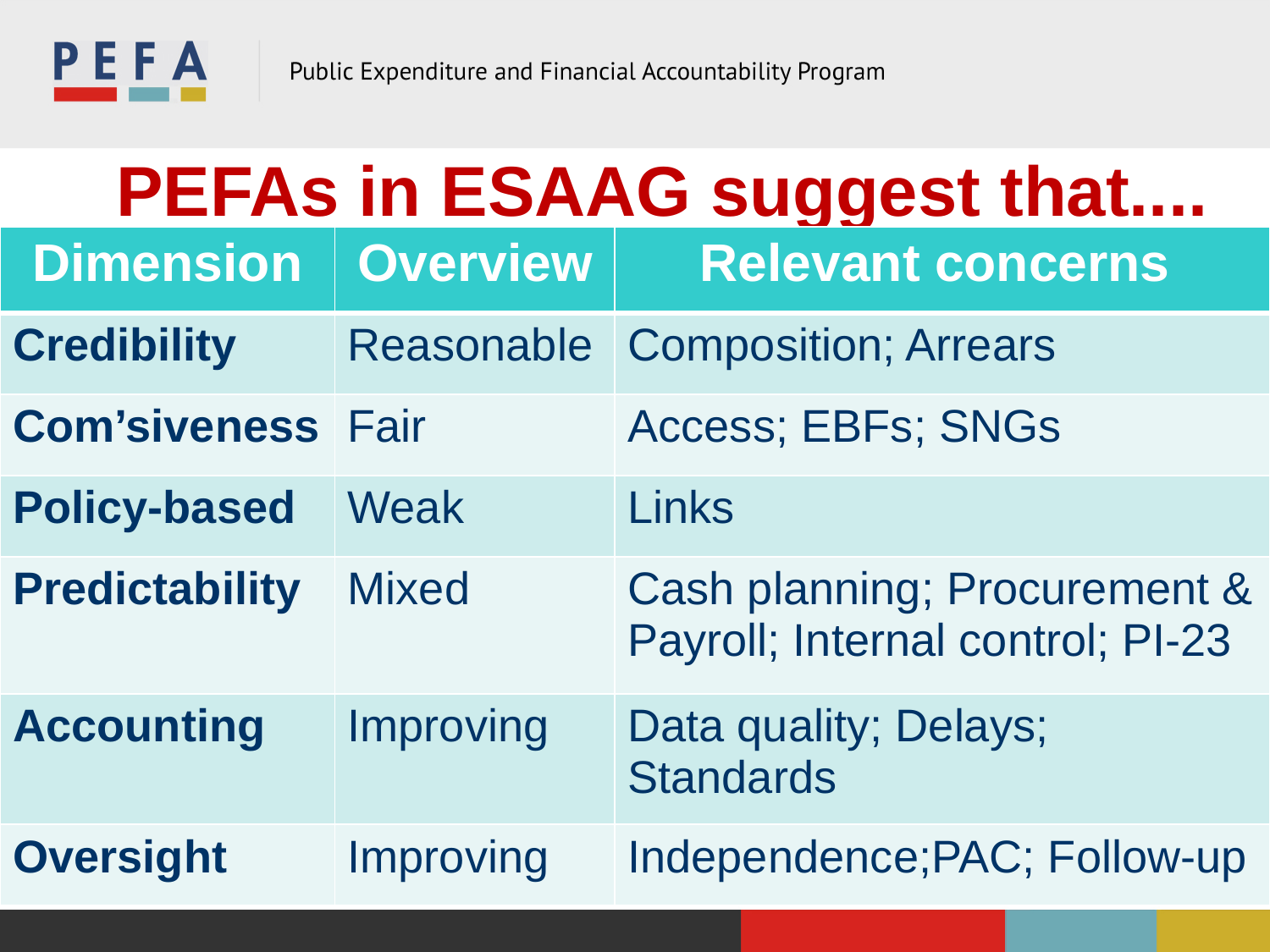

# PEFAs in ESAAG suggest that....
| Dimension | Overview | Relevant concerns |
| --- | --- | --- |
| Credibility | Reasonable | Composition; Arrears |
| Com’siveness | Fair | Access; EBFs; SNGs |
| Policy-based | Weak | Links |
| Predictability | Mixed | Cash planning; Procurement & Payroll; Internal control; PI-23 |
| Accounting | Improving | Data quality; Delays; Standards |
| Oversight | Improving | Independence;PAC; Follow-up |